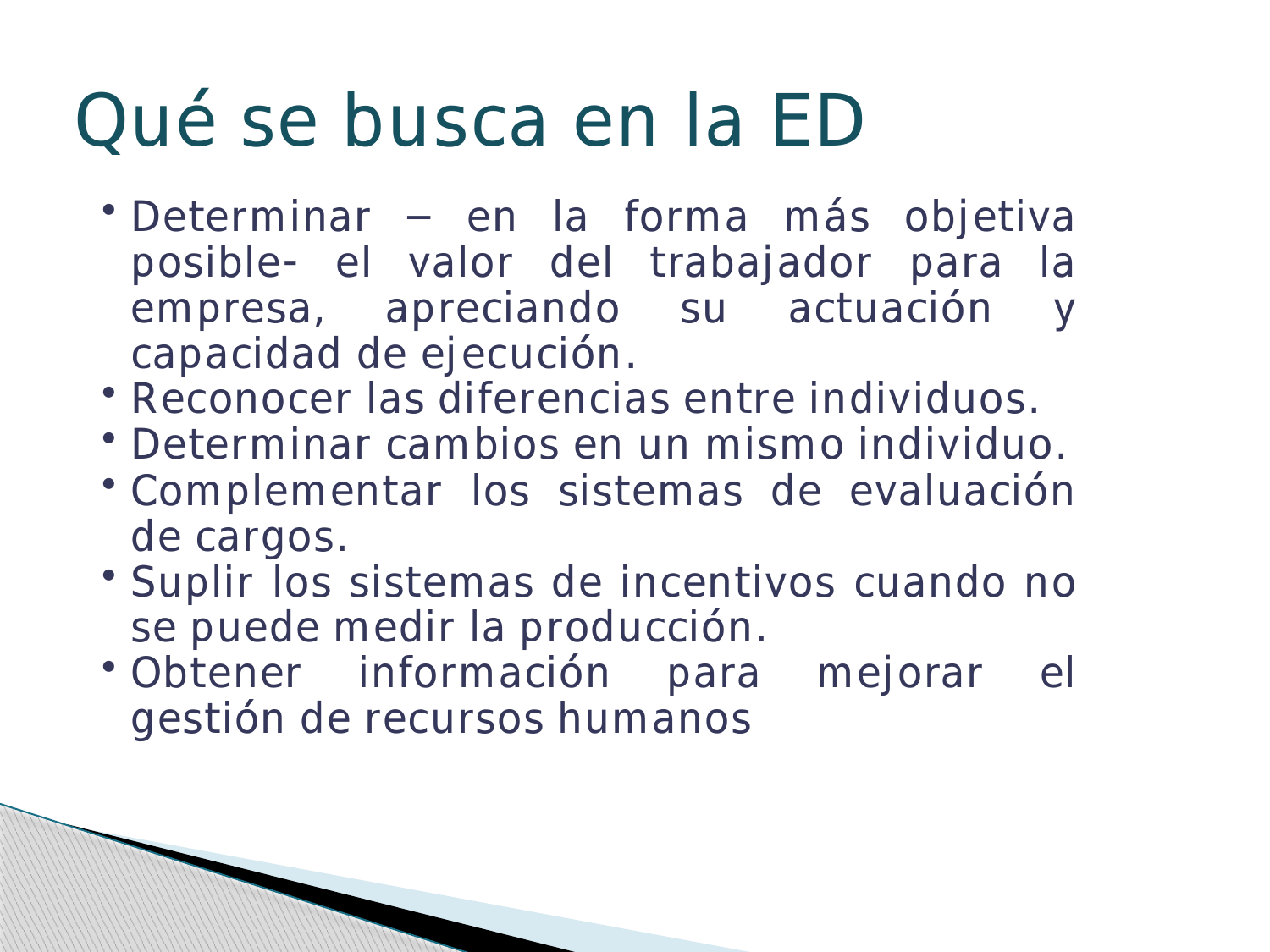

# Qué se busca en la ED
Determinar – en la forma más objetiva posible- el valor del trabajador para la empresa, apreciando su actuación y capacidad de ejecución.
Reconocer las diferencias entre individuos.
Determinar cambios en un mismo individuo.
Complementar los sistemas de evaluación de cargos.
Suplir los sistemas de incentivos cuando no se puede medir la producción.
Obtener información para mejorar el gestión de recursos humanos